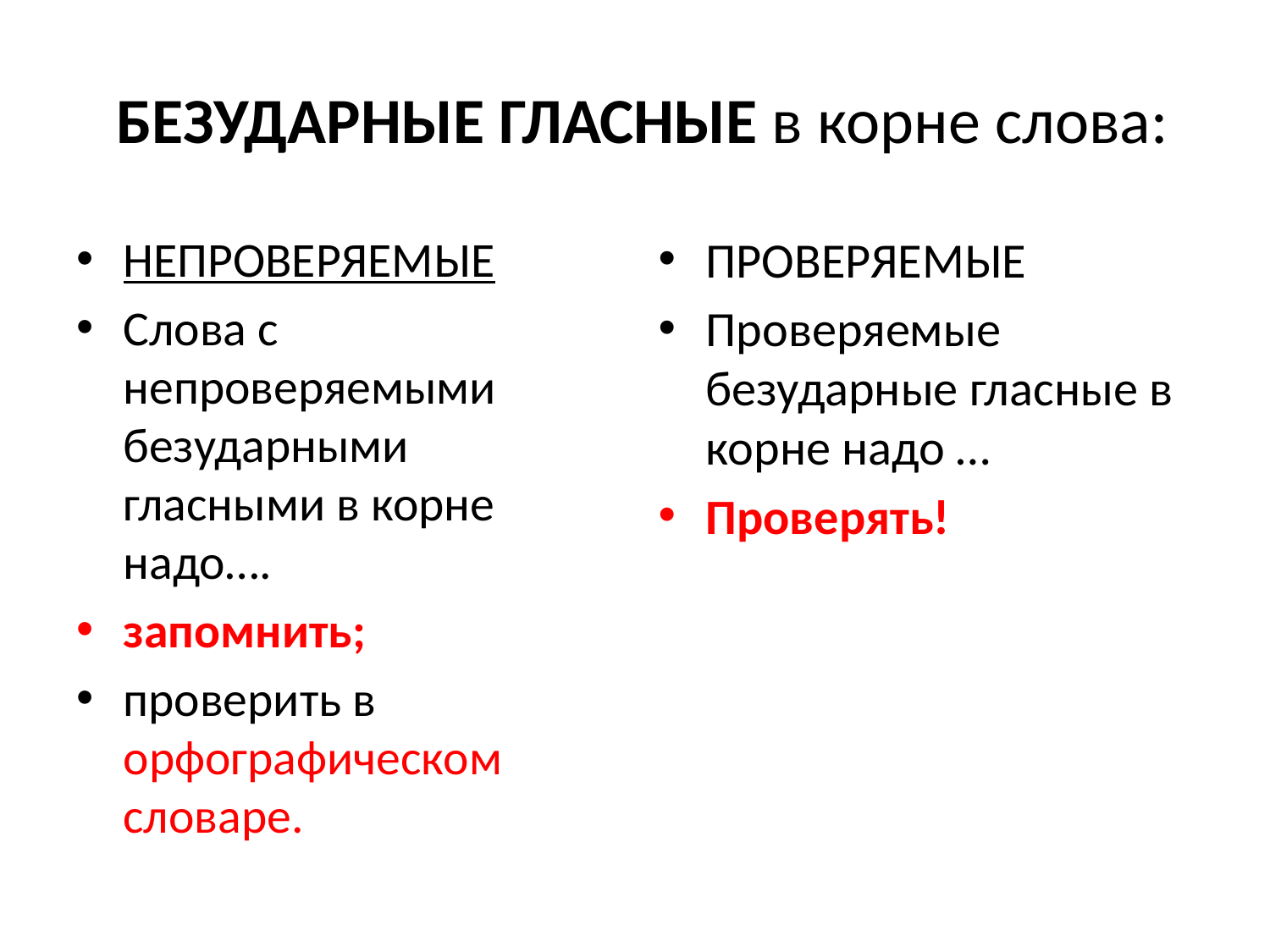

# БЕЗУДАРНЫЕ ГЛАСНЫЕ в корне слова:
НЕПРОВЕРЯЕМЫЕ
Слова с непроверяемыми безударными гласными в корне надо….
запомнить;
проверить в орфографическом словаре.
ПРОВЕРЯЕМЫЕ
Проверяемые безударные гласные в корне надо …
Проверять!